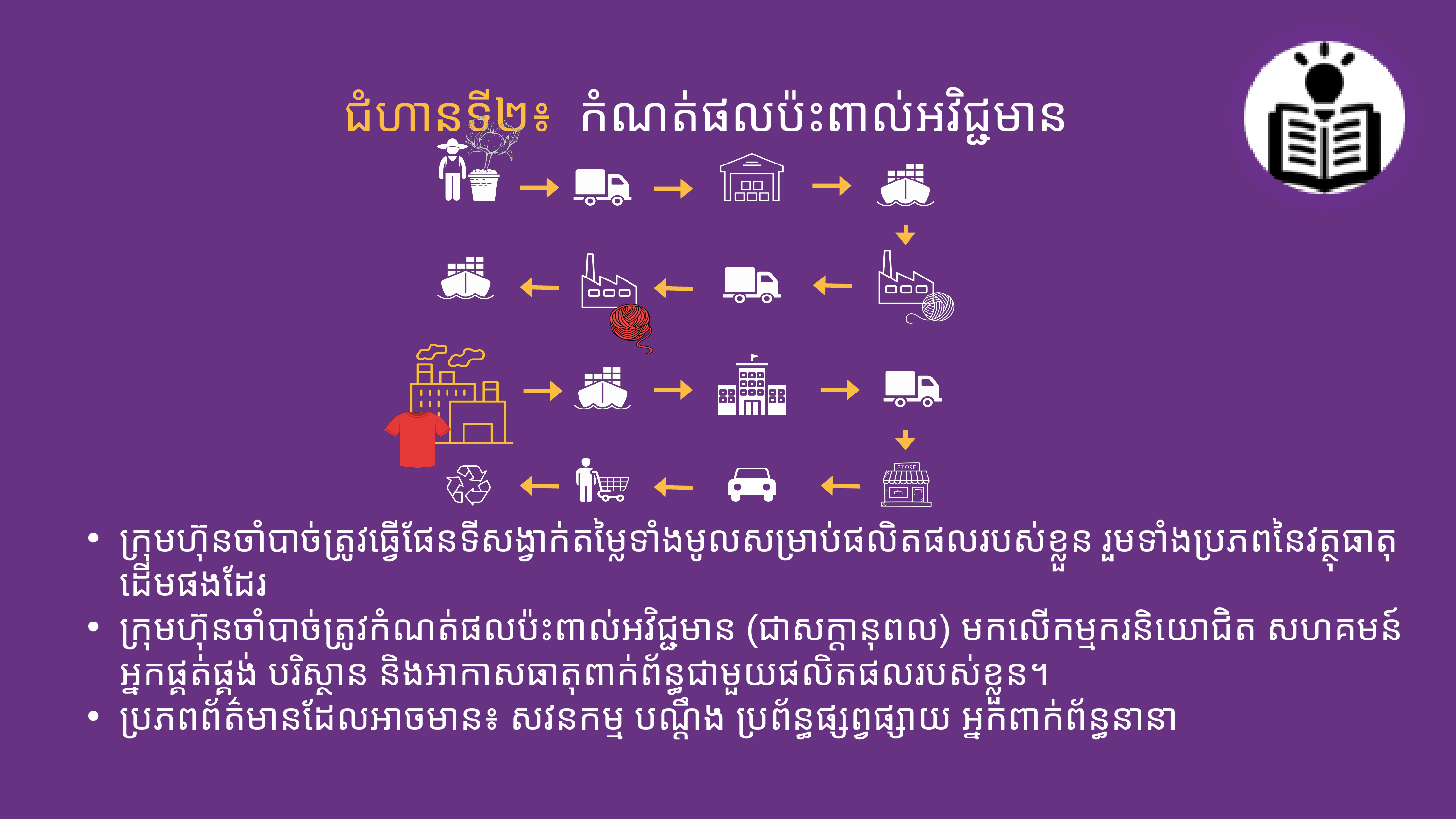

ជំហានទី២៖  កំណត់​ផលប៉ះពាល់​អវិជ្ជមាន

ក្រុម​ហ៊ុន​ចាំបាច់ត្រូវធ្វើផែន​ទីសង្វាក់​តម្លៃ​ទាំងមូលសម្រាប់​ផលិតផល​របស់​ខ្លួន រួមទាំងប្រភព​នៃ​វត្ថុធាតុ​ដើម​ផងដែរ
ក្រុម​ហ៊ុនចាំបាច់ត្រូវ​កំណត់​ផលប៉ះពាល់​អវិជ្ជមាន (ជាសក្ដានុពល) មកលើ​កម្មករនិយោជិត សហគមន៍ អ្នកផ្គត់​ផ្គង់ បរិស្ថាន និង​អាកាសធាតុពាក់ព័ន្ធជាមួយ​ផលិតផលរបស់​ខ្លួន​។
ប្រភពព័ត៌មានដែល​អាចមាន៖ សវនកម្ម បណ្ដឹង ប្រព័ន្ធផ្សព្វផ្សាយ អ្នក​ពាក់​ព័ន្ធនានា